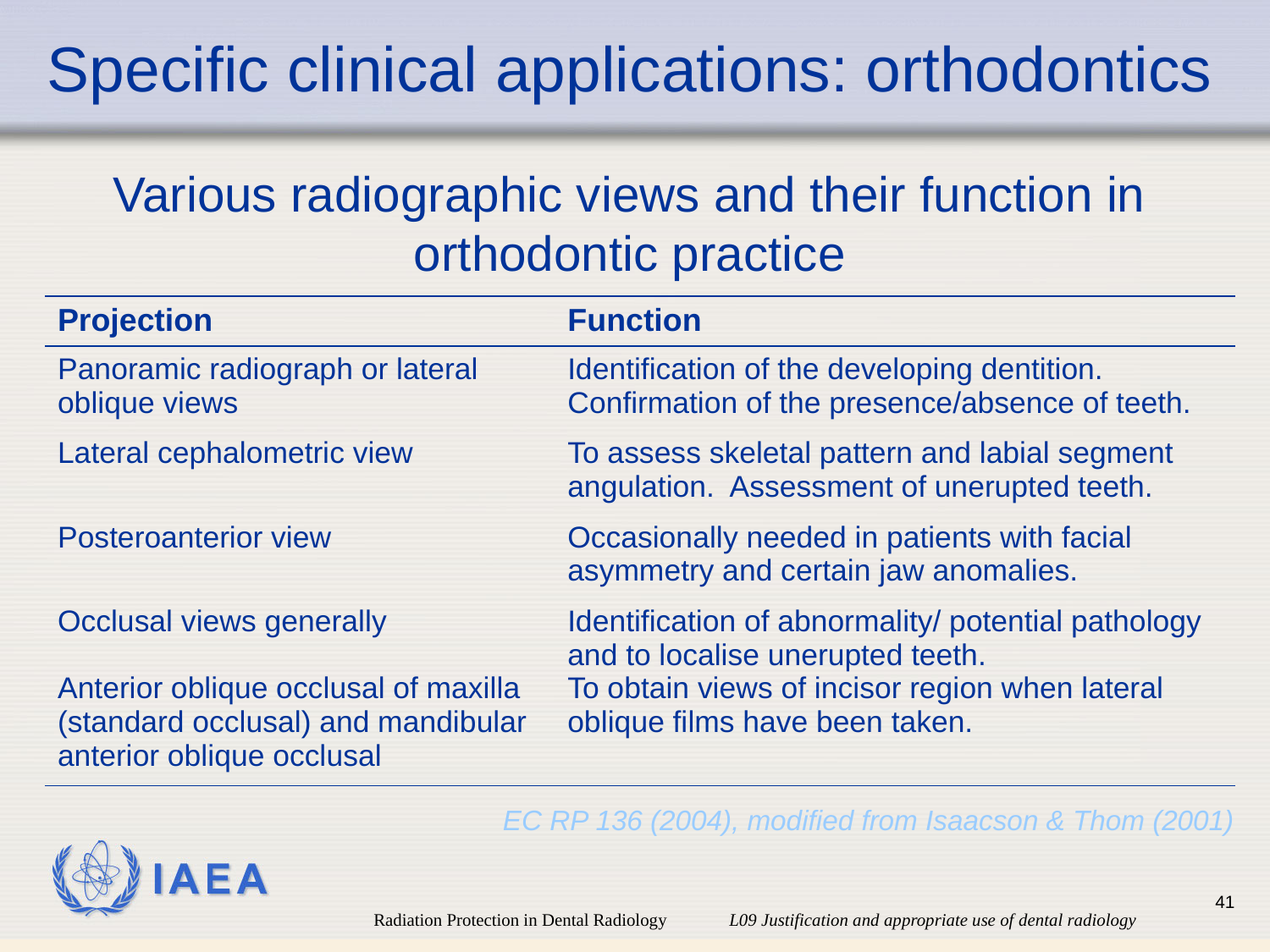

# Specific clinical applications: orthodontics
Various radiographic views and their function in orthodontic practice
| Projection | Function |
| --- | --- |
| Panoramic radiograph or lateral oblique views | Identification of the developing dentition. Confirmation of the presence/absence of teeth. |
| Lateral cephalometric view | To assess skeletal pattern and labial segment angulation. Assessment of unerupted teeth. |
| Posteroanterior view | Occasionally needed in patients with facial asymmetry and certain jaw anomalies. |
| Occlusal views generally Anterior oblique occlusal of maxilla (standard occlusal) and mandibular anterior oblique occlusal | Identification of abnormality/ potential pathology and to localise unerupted teeth. To obtain views of incisor region when lateral oblique films have been taken. |
EC RP 136 (2004), modified from Isaacson & Thom (2001)
41
Radiation Protection in Dental Radiology              L09 Justification and appropriate use of dental radiology